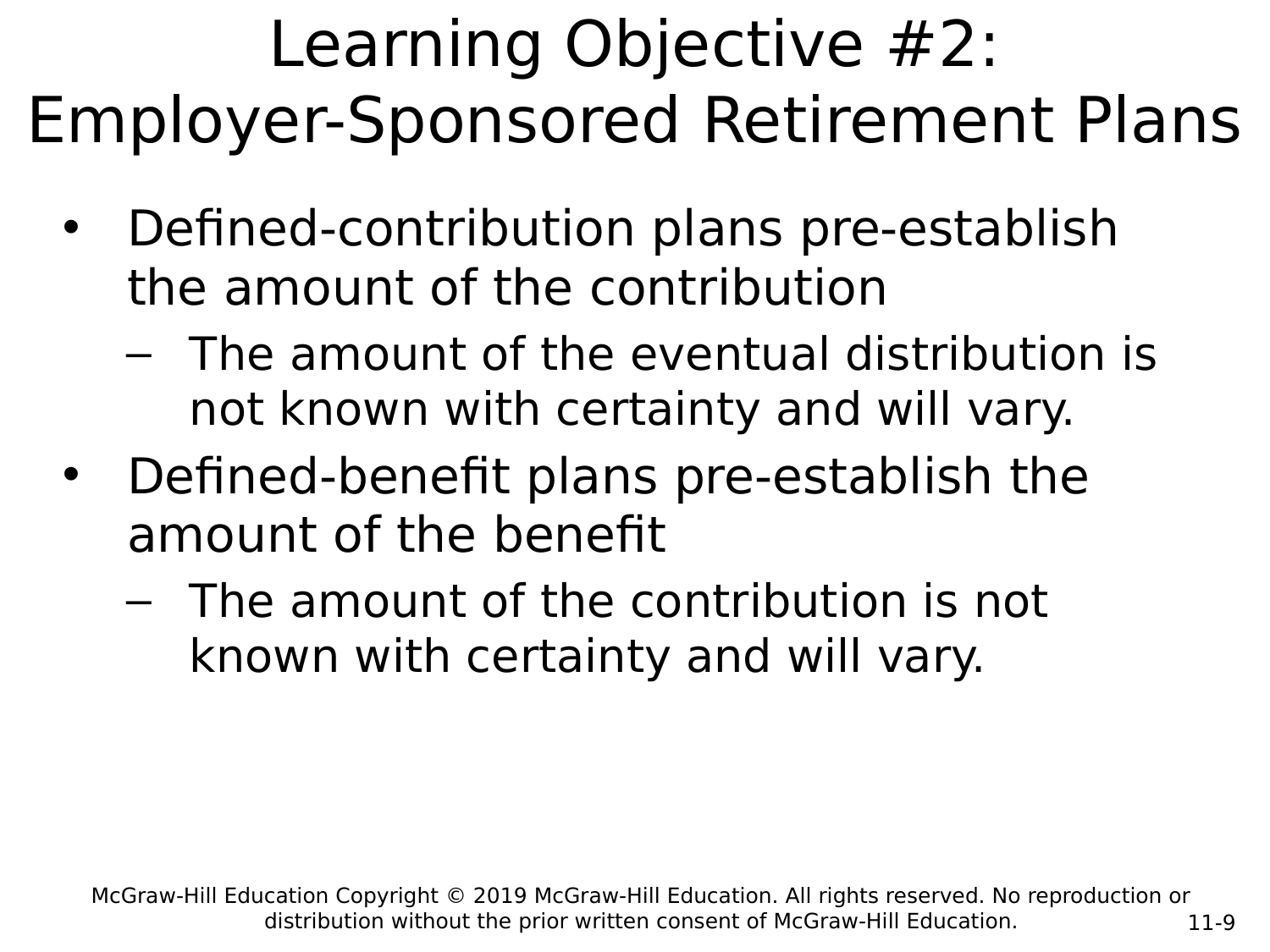

# Learning Objective #2: Employer-Sponsored Retirement Plans
Defined-contribution plans pre-establish the amount of the contribution
The amount of the eventual distribution is not known with certainty and will vary.
Defined-benefit plans pre-establish the amount of the benefit
The amount of the contribution is not known with certainty and will vary.
McGraw-Hill Education Copyright © 2019 McGraw-Hill Education. All rights reserved. No reproduction or distribution without the prior written consent of McGraw-Hill Education.
11-9